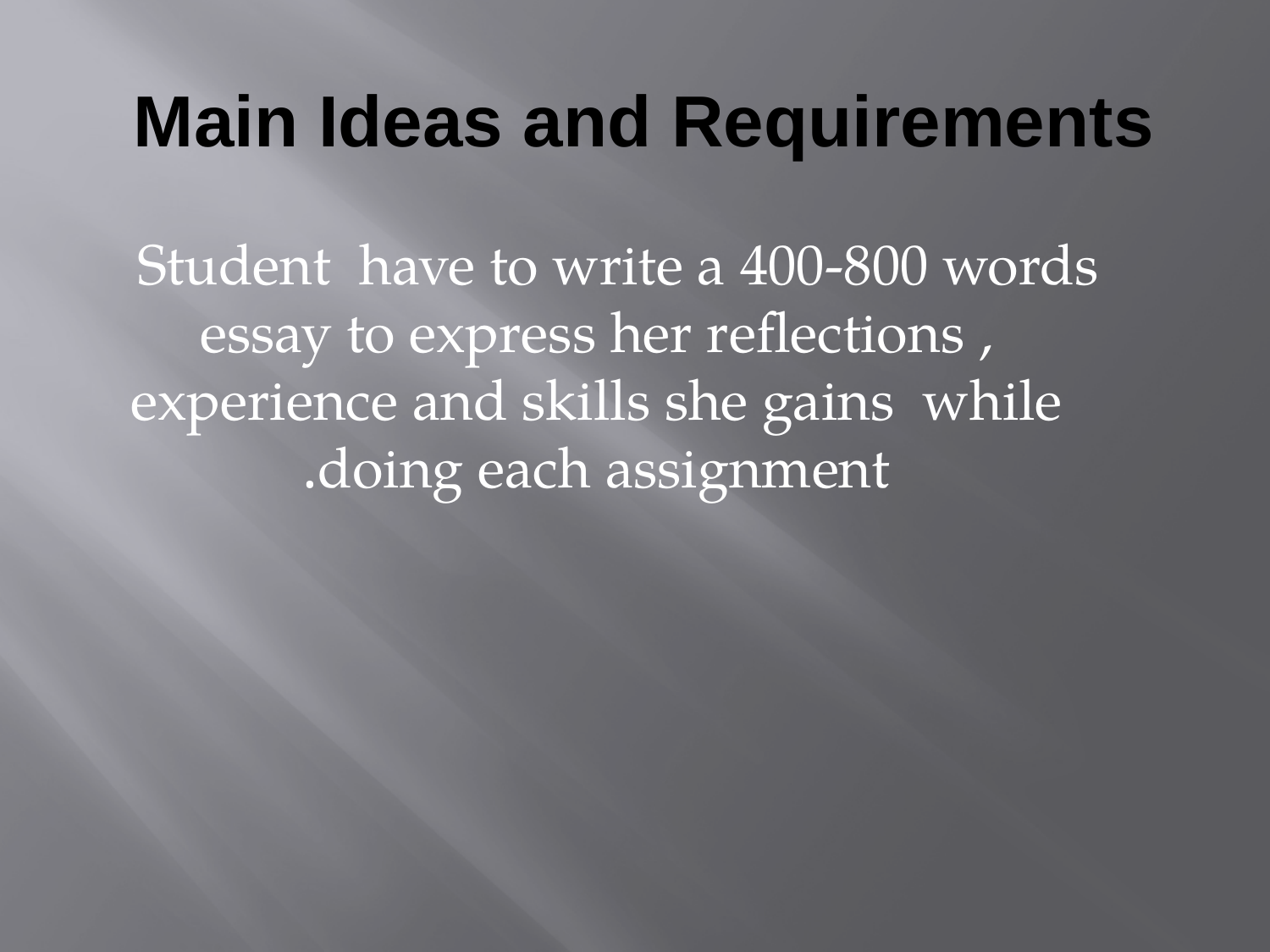

# Main Ideas and Requirements
Student  have to write a 400-800 words  essay to express her reflections , experience and skills she gains  while doing each assignment.